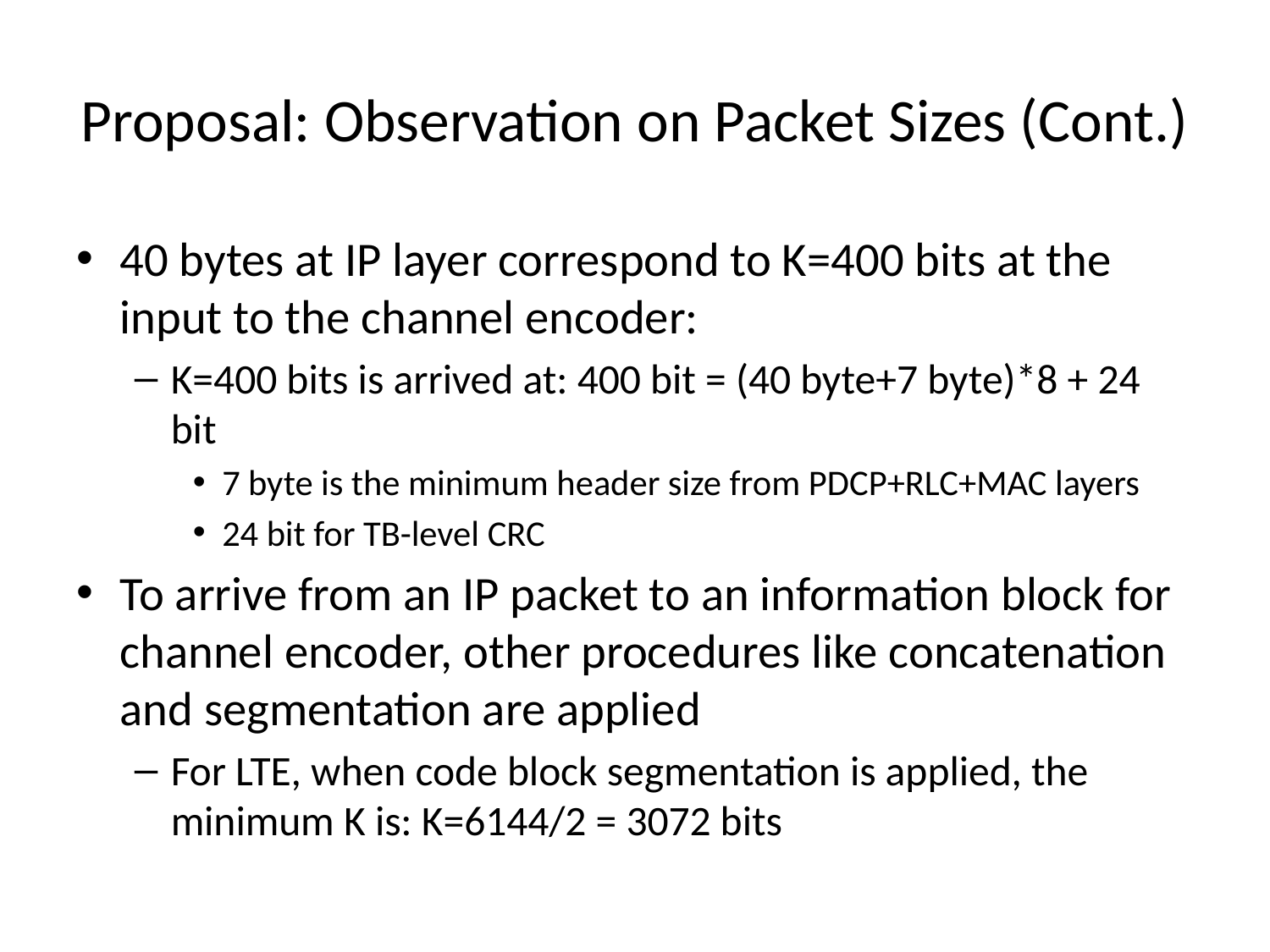

# Proposal: Observation on Packet Sizes (Cont.)
40 bytes at IP layer correspond to K=400 bits at the input to the channel encoder:
K=400 bits is arrived at: 400 bit = (40 byte+7 byte)*8 + 24 bit
7 byte is the minimum header size from PDCP+RLC+MAC layers
24 bit for TB-level CRC
To arrive from an IP packet to an information block for channel encoder, other procedures like concatenation and segmentation are applied
For LTE, when code block segmentation is applied, the minimum K is: K=6144/2 = 3072 bits